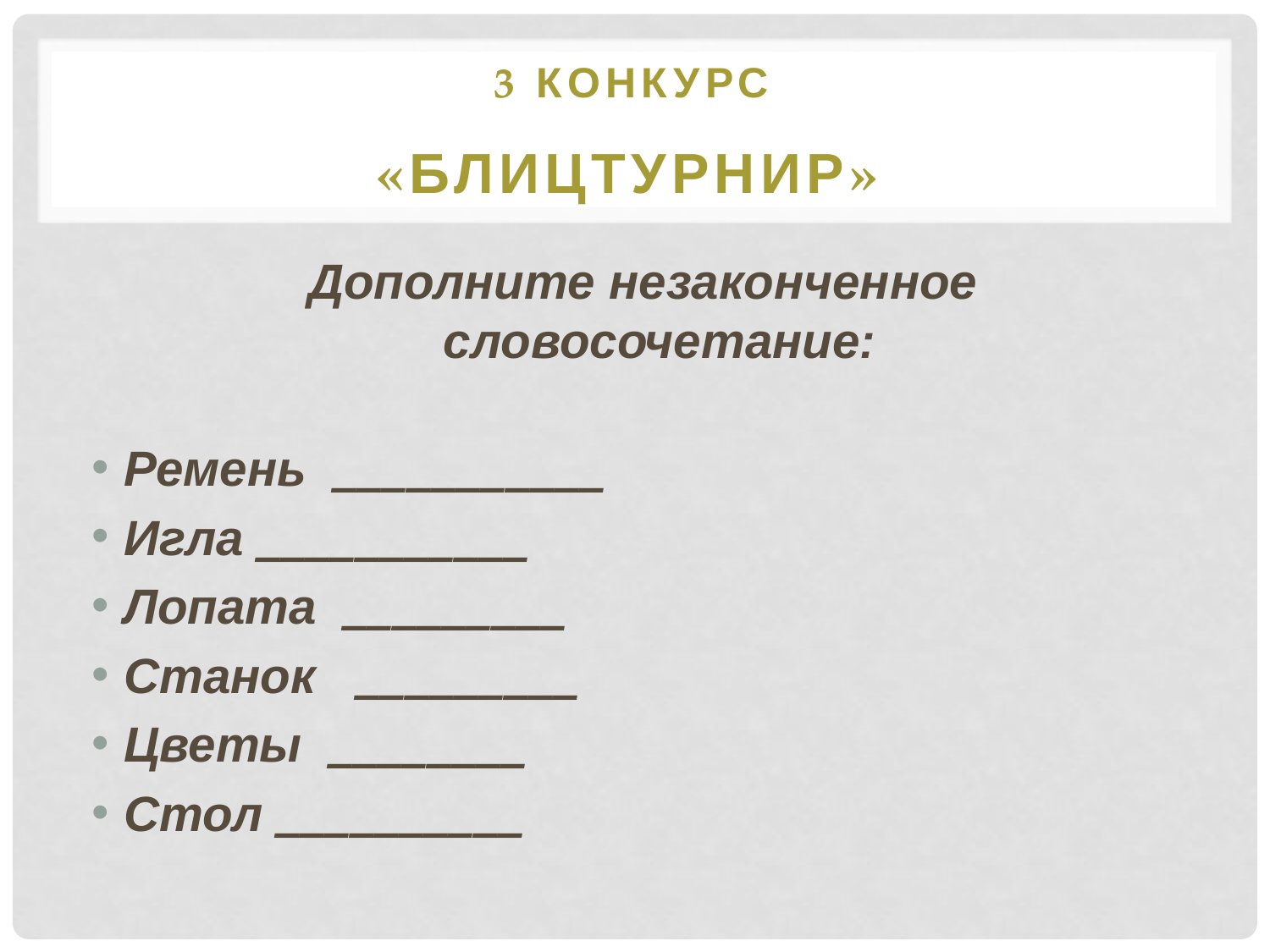

# 3 конкурс
«БЛИЦТУРНИР»
Дополните незаконченное словосочетание:

Ремень  ___________
Игла ___________
Лопата  _________
Станок   _________
Цветы  ________
Стол __________